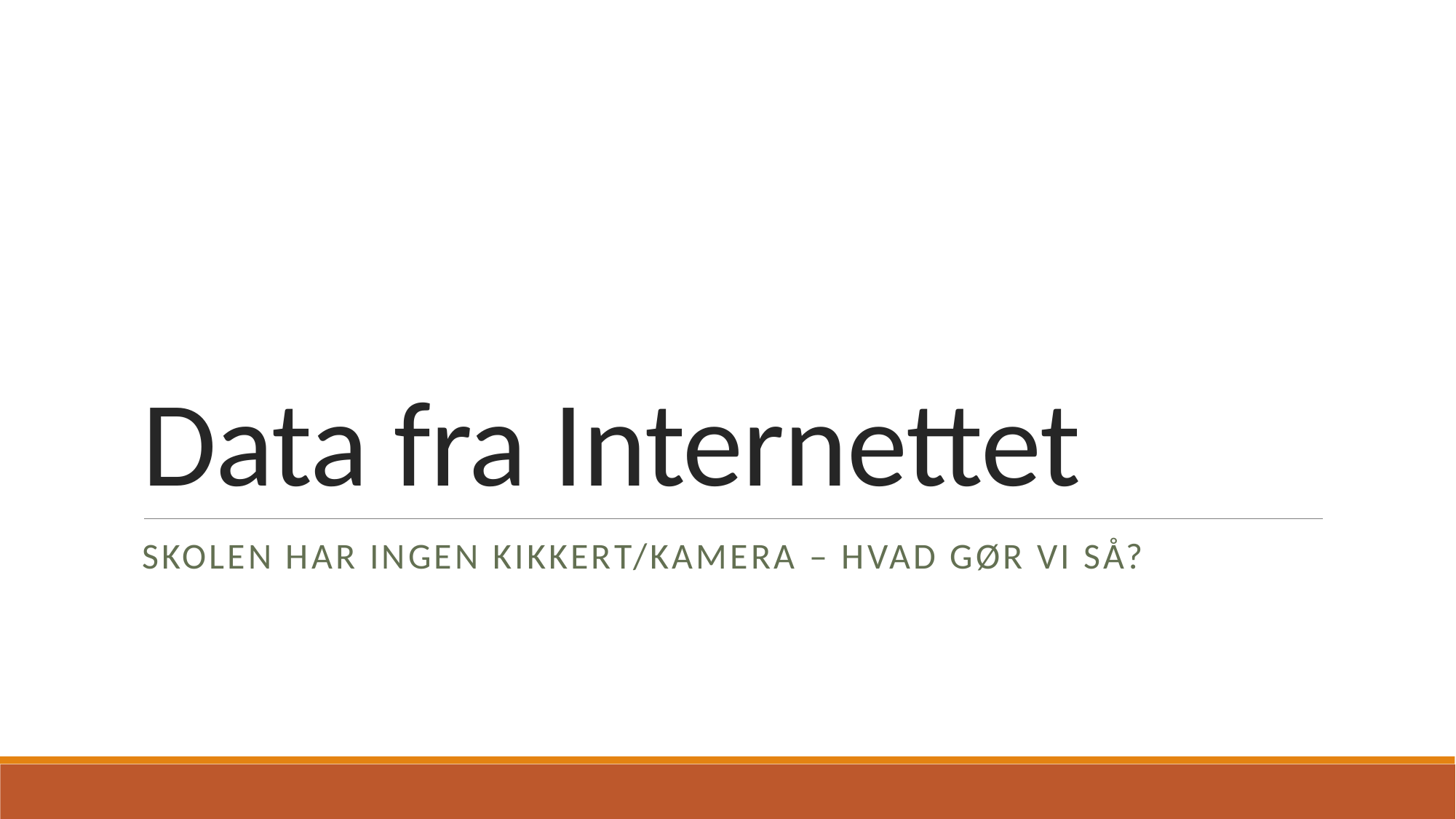

# Data fra Internettet
skolen har ingen kikkert/kamera – hvad gør vi så?